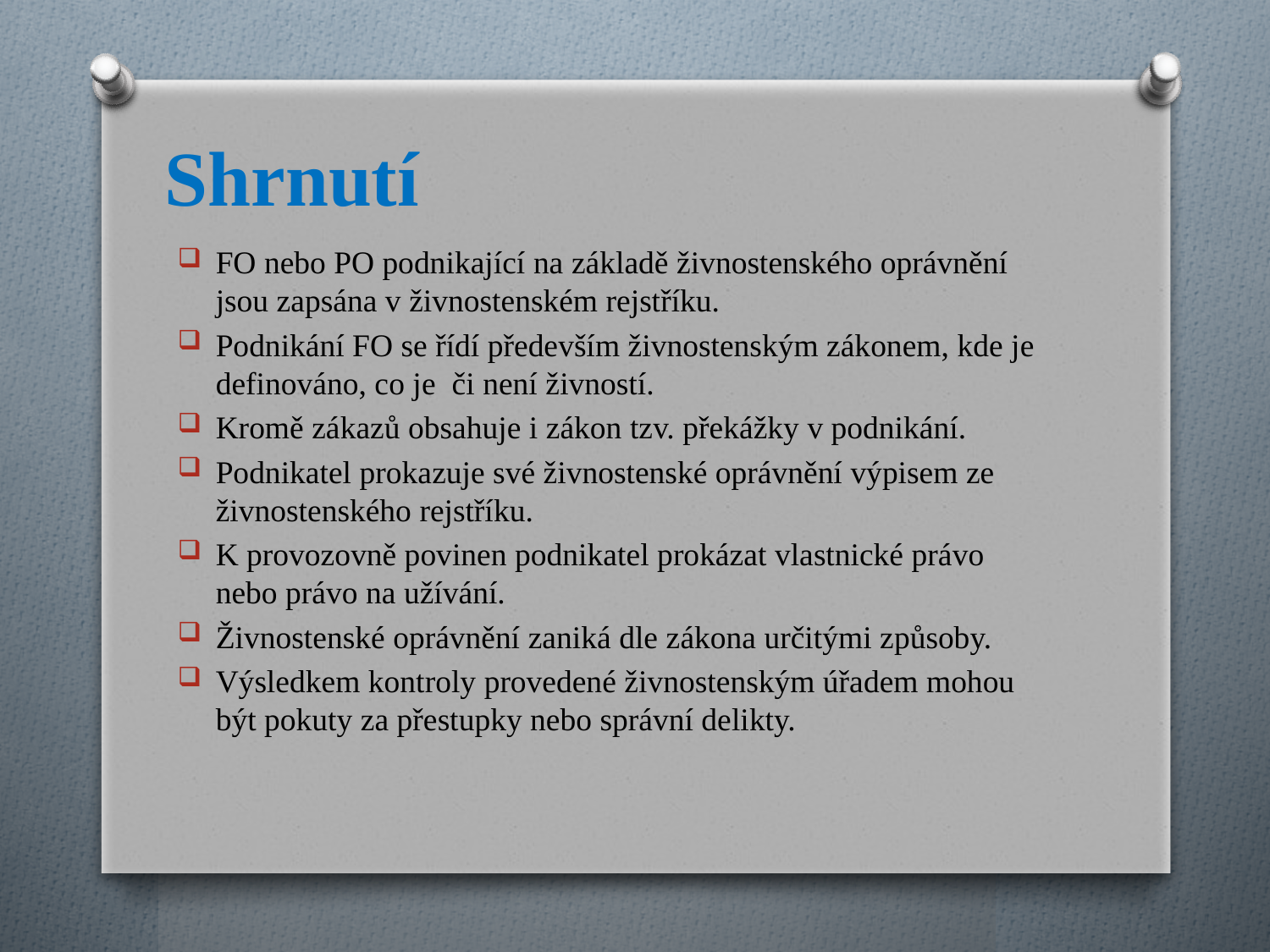

# Shrnutí
FO nebo PO podnikající na základě živnostenského oprávnění jsou zapsána v živnostenském rejstříku.
Podnikání FO se řídí především živnostenským zákonem, kde je definováno, co je  či není živností.
Kromě zákazů obsahuje i zákon tzv. překážky v podnikání.
Podnikatel prokazuje své živnostenské oprávnění výpisem ze živnostenského rejstříku.
K provozovně povinen podnikatel prokázat vlastnické právo nebo právo na užívání.
Živnostenské oprávnění zaniká dle zákona určitými způsoby.
Výsledkem kontroly provedené živnostenským úřadem mohou být pokuty za přestupky nebo správní delikty.